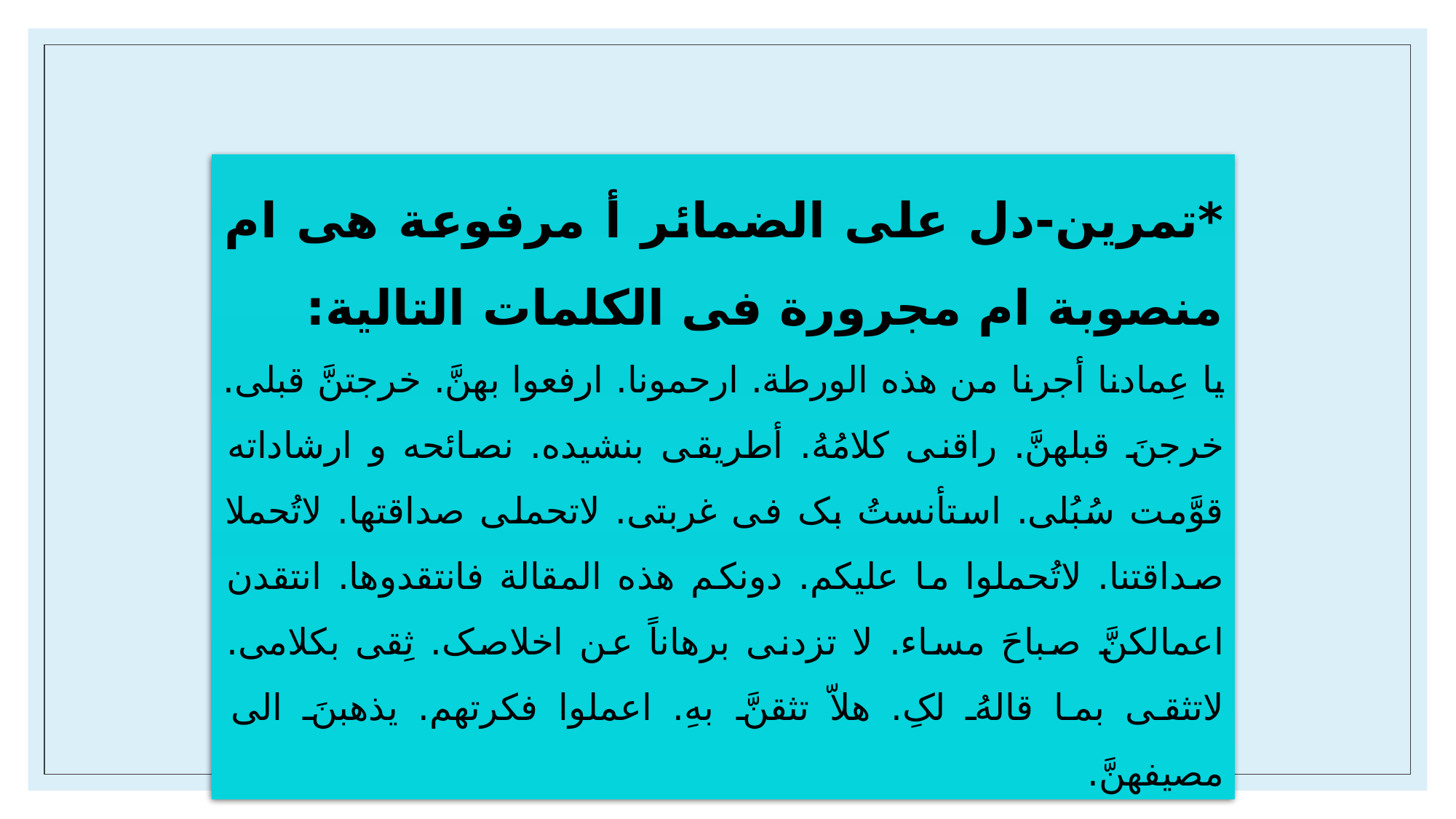

*تمرین-دل علی الضمائر أ مرفوعة هی ام منصوبة ام مجرورة فی الکلمات التالیة:
یا عِمادنا أجرنا من هذه الورطة. ارحمونا. ارفعوا بهنَّ. خرجتنَّ قبلی. خرجنَ قبلهنَّ. راقنی کلامُهُ. أطریقی بنشیده. نصائحه و ارشاداته قوَّمت سُبُلی. استأنستُ بک فی غربتی. لاتحملی صداقتها. لاتُحملا صداقتنا. لاتُحملوا ما علیکم. دونکم هذه المقالة فانتقدوها. انتقدن اعمالکنَّ صباحَ مساء. لا تزدنی برهاناً عن اخلاصک. ثِقی بکلامی. لاتثقی بما قالهُ لکِ. هلاّ تثقنَّ بهِ. اعملوا فکرتهم. یذهبنَ الی مصیفهنَّ.